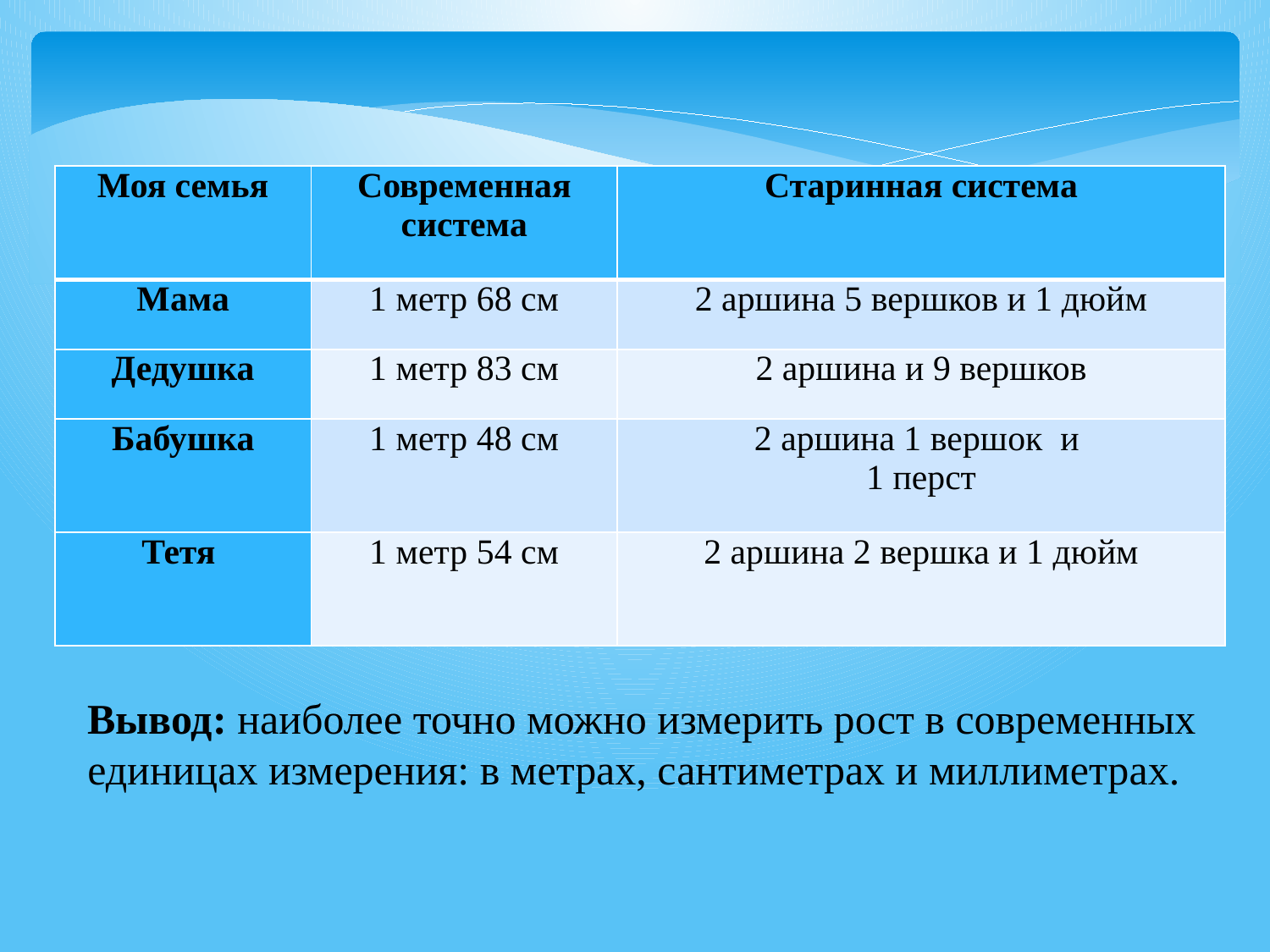

| Моя семья | Современная система | Старинная система |
| --- | --- | --- |
| Мама | 1 метр 68 см | 2 аршина 5 вершков и 1 дюйм |
| Дедушка | 1 метр 83 см | 2 аршина и 9 вершков |
| Бабушка | 1 метр 48 см | 2 аршина 1 вершок и 1 перст |
| Тетя | 1 метр 54 см | 2 аршина 2 вершка и 1 дюйм |
Вывод: наиболее точно можно измерить рост в современных единицах измерения: в метрах, сантиметрах и миллиметрах.